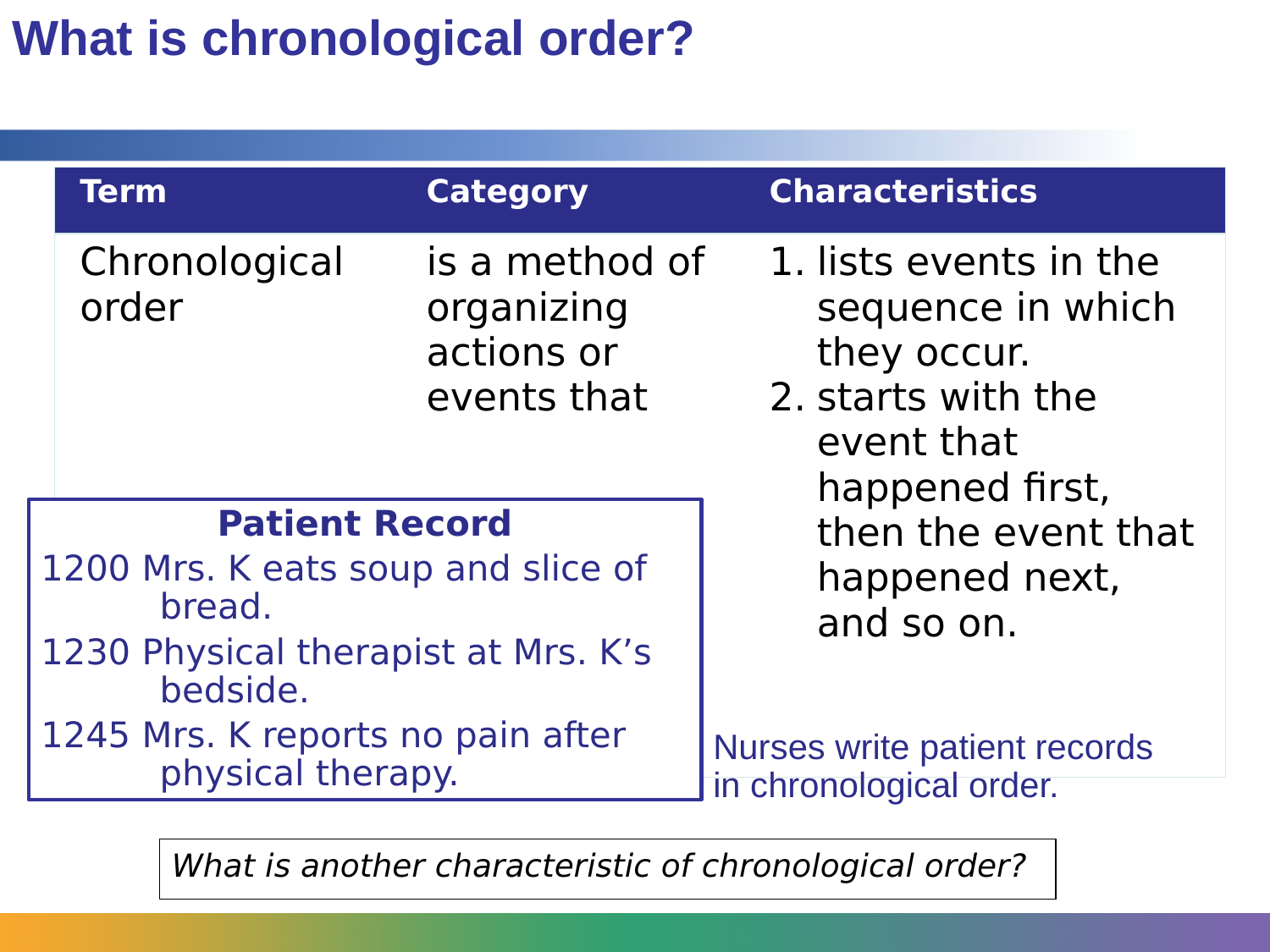

What is chronological order?
| Term | Category | Characteristics |
| --- | --- | --- |
| Chronological order | is a method of organizing actions or events that | lists events in the sequence in which they occur. starts with the event that happened first, then the event that happened next, and so on. |
Patient Record
1200 Mrs. K eats soup and slice of bread.
1230 Physical therapist at Mrs. K’s bedside.
1245 Mrs. K reports no pain after physical therapy.
Nurses write patient records in chronological order.
What is another characteristic of chronological order?